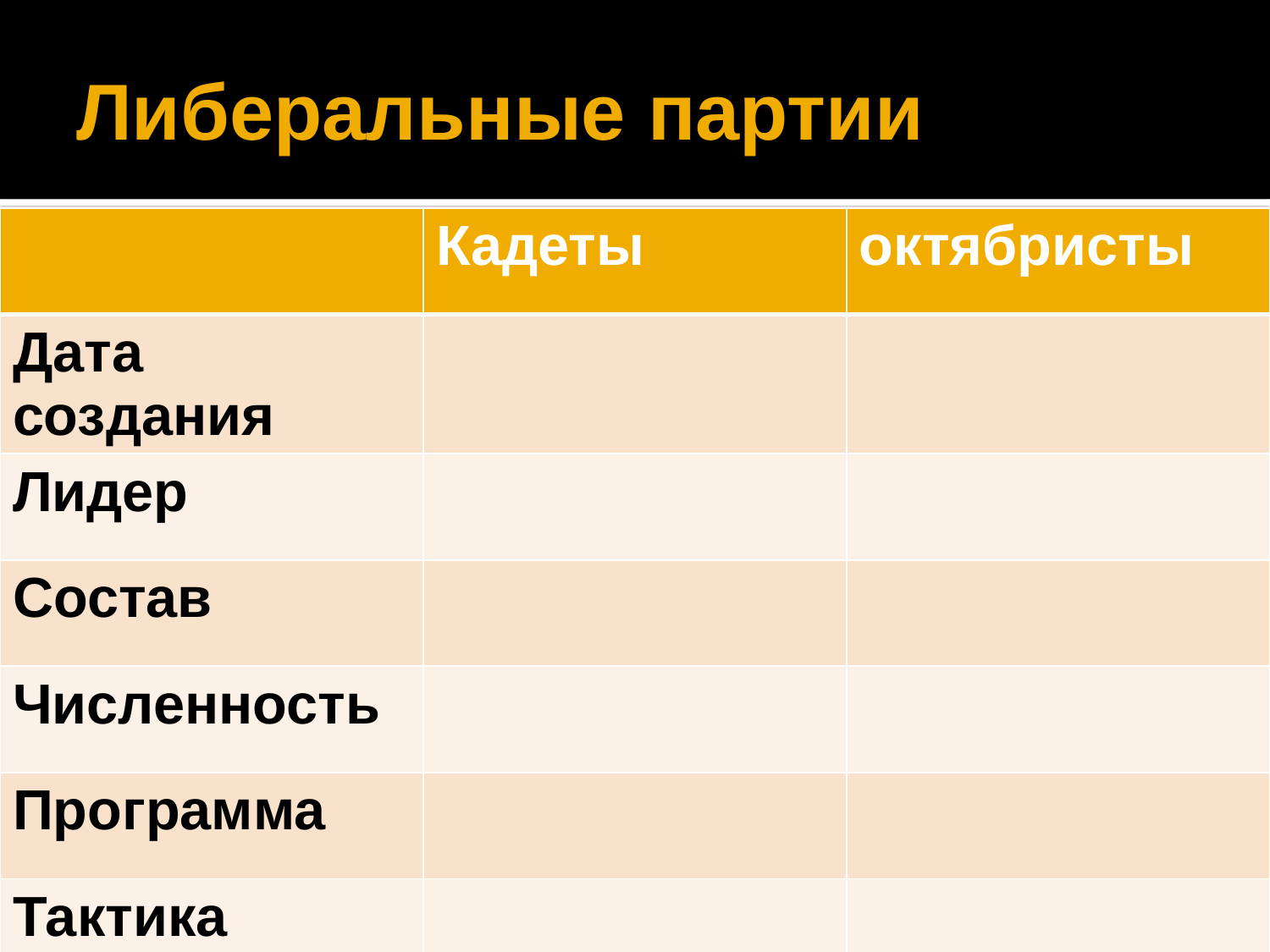

# Либеральные партии
|  | Кадеты | октябристы |
| --- | --- | --- |
| Дата создания |  |  |
| Лидер |  |  |
| Состав |  |  |
| Численность |  |  |
| Программа |  |  |
| Тактика |  |  |